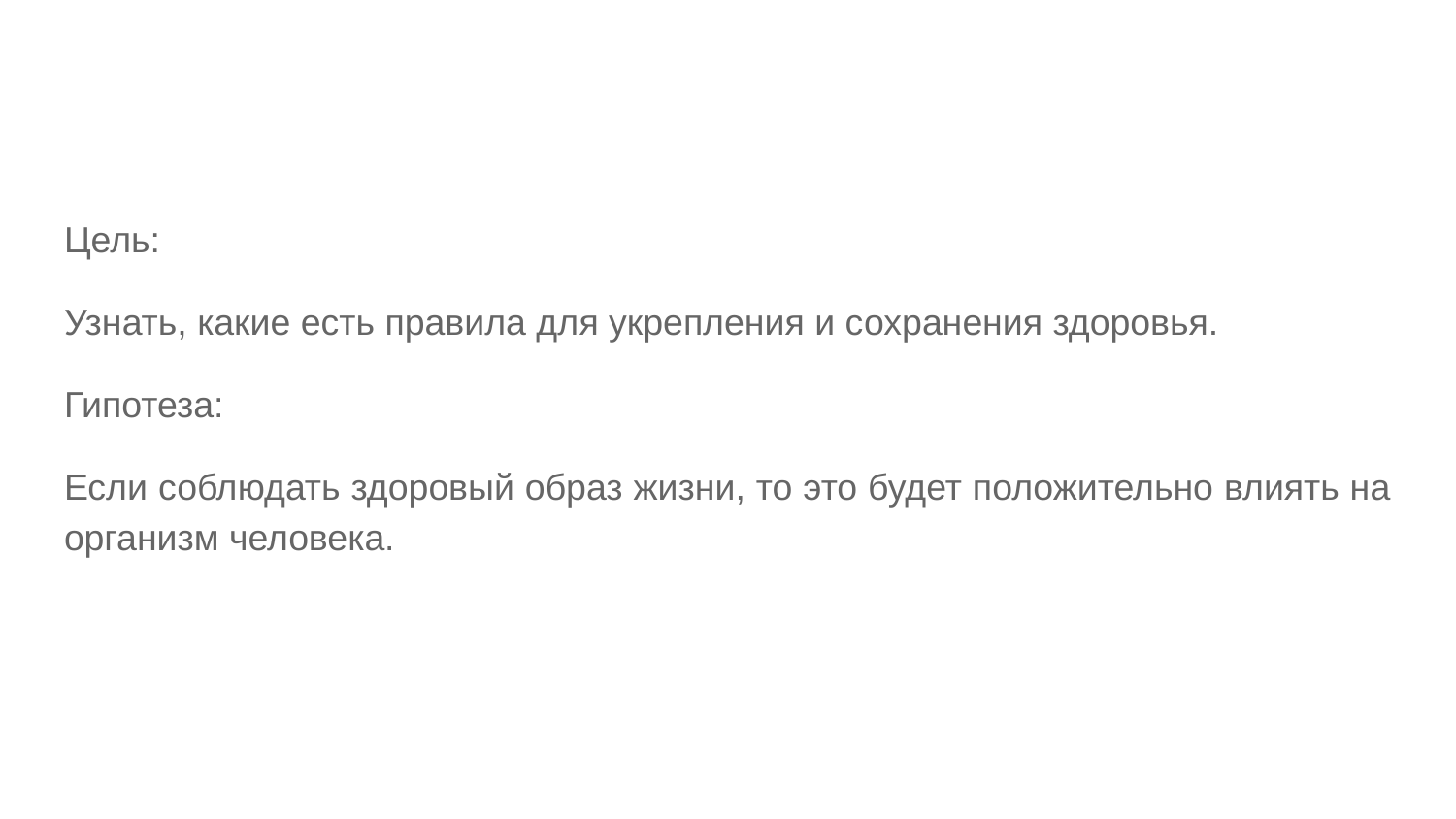

#
Цель:
Узнать, какие есть правила для укрепления и сохранения здоровья.
Гипотеза:
Если соблюдать здоровый образ жизни, то это будет положительно влиять на организм человека.